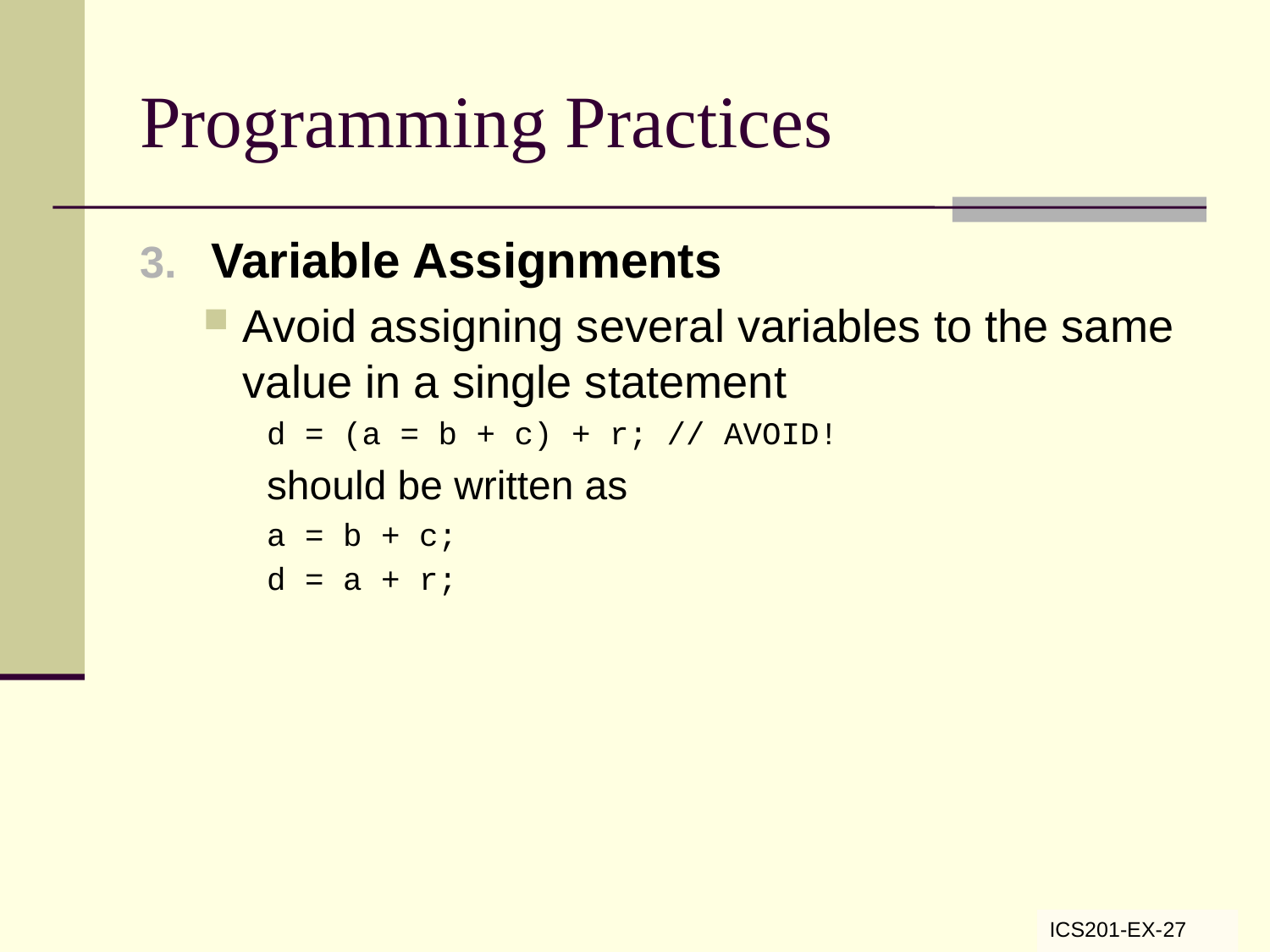

# Programming Practices
Variable Assignments
Avoid assigning several variables to the same value in a single statement
d = (a = b + c) + r; // AVOID!
should be written as
a = b + c;
d = a + r;